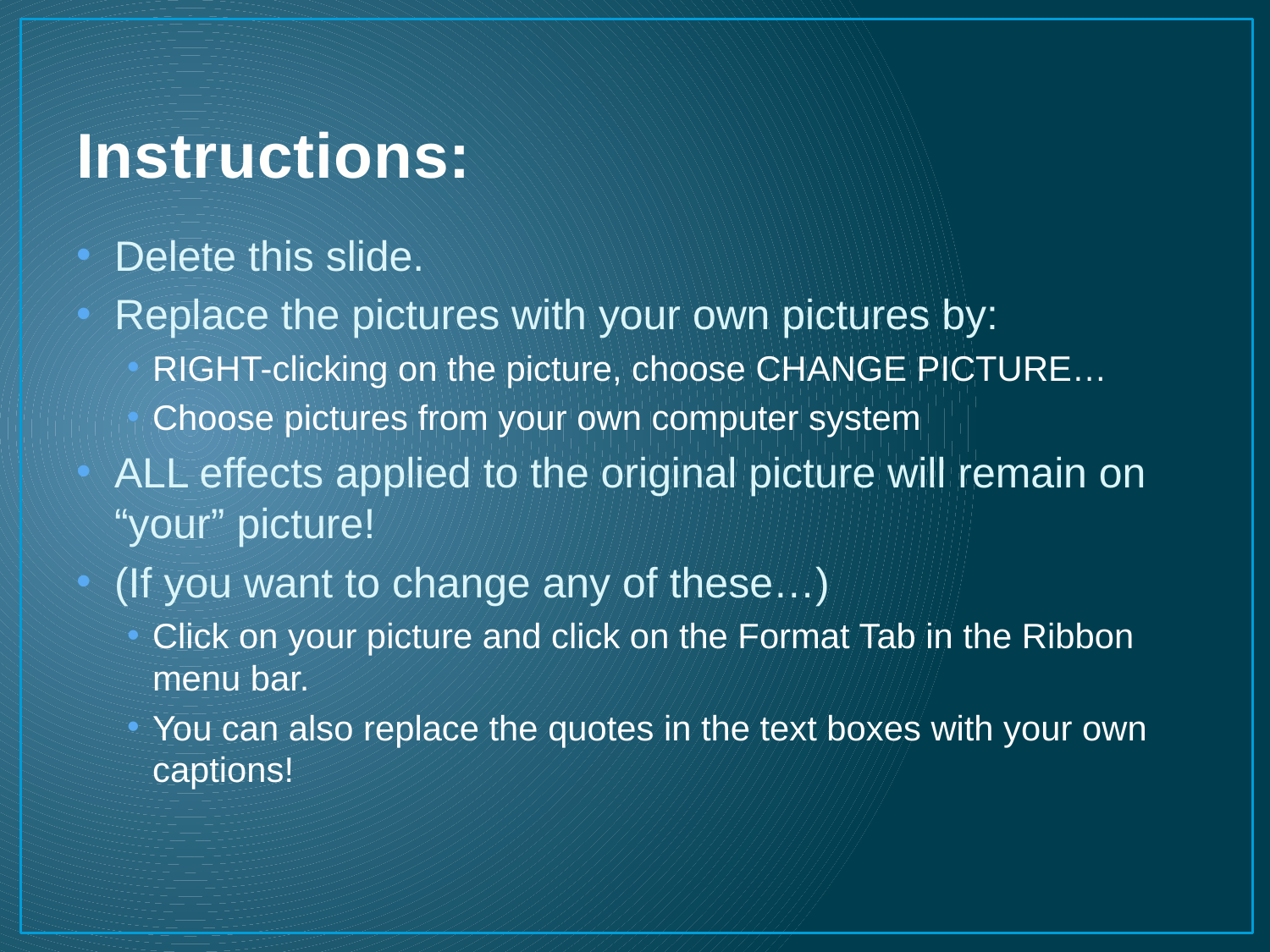

# Instructions:
Delete this slide.
Replace the pictures with your own pictures by:
RIGHT-clicking on the picture, choose CHANGE PICTURE…
Choose pictures from your own computer system
ALL effects applied to the original picture will remain on “your” picture!
(If you want to change any of these…)
Click on your picture and click on the Format Tab in the Ribbon menu bar.
You can also replace the quotes in the text boxes with your own captions!